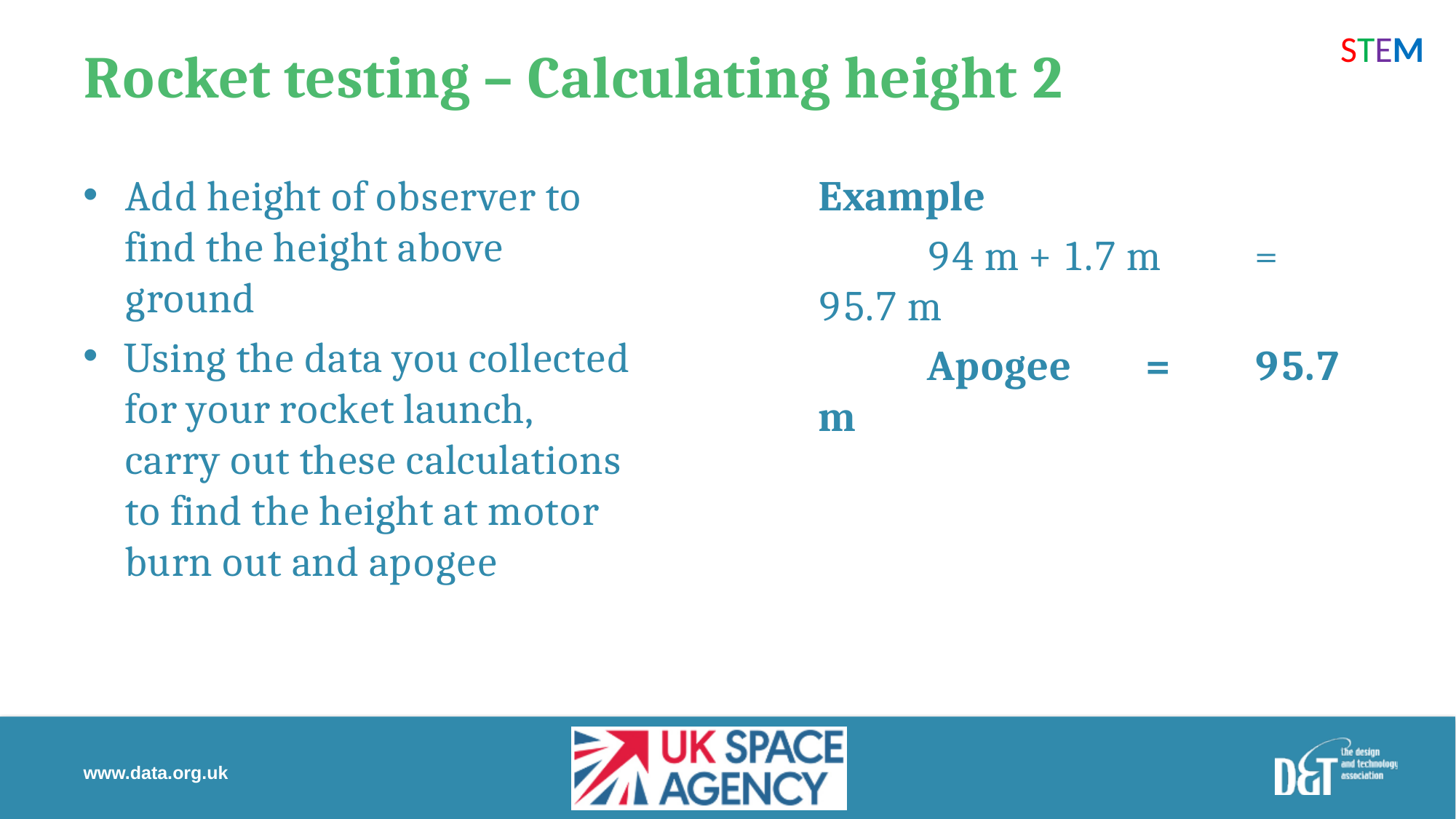

STEM
# Rocket testing – Calculating height 2
Add height of observer to find the height above ground
Using the data you collected for your rocket launch, carry out these calculations to find the height at motor burn out and apogee
Example
	94 m + 1.7 m	=	95.7 m
	Apogee	=	95.7 m